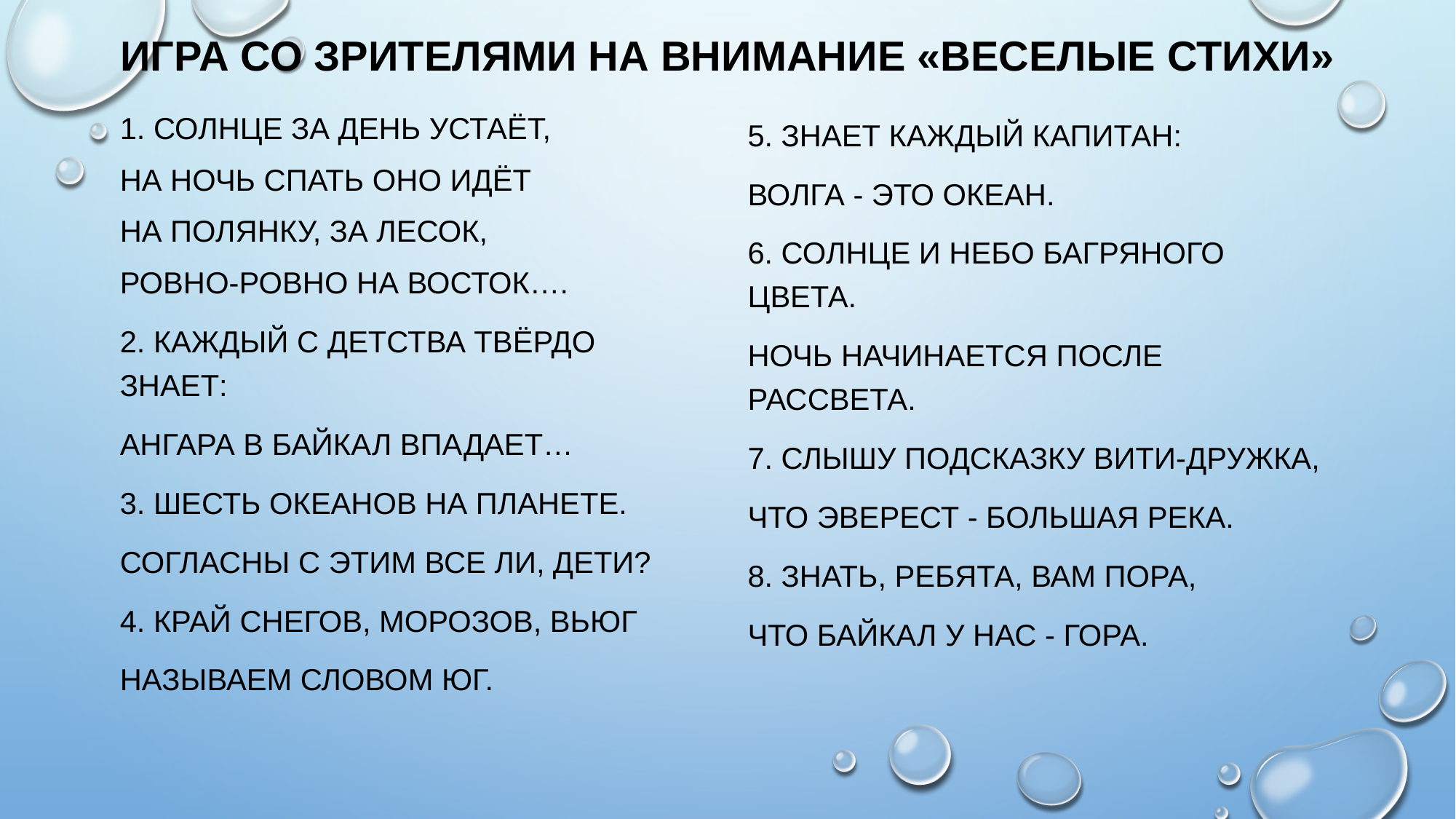

# Игра со зрителями на внимание «Веселые стихи»
1. Солнце за день устаёт,
На ночь спать оно идёт
На полянку, за лесок,
Ровно-ровно на восток….
2. Каждый с детства твёрдо знает:
Ангара в Байкал впадает…
3. Шесть океанов на планете.
Согласны с этим все ли, дети?
4. Край снегов, морозов, вьюг
Называем словом юг.

5. Знает каждый капитан:
Волга - это океан.
6. Солнце и небо багряного цвета.
Ночь начинается после рассвета.
7. Слышу подсказку Вити-дружка,
Что Эверест - большая река.
8. Знать, ребята, вам пора,
Что Байкал у нас - гора.